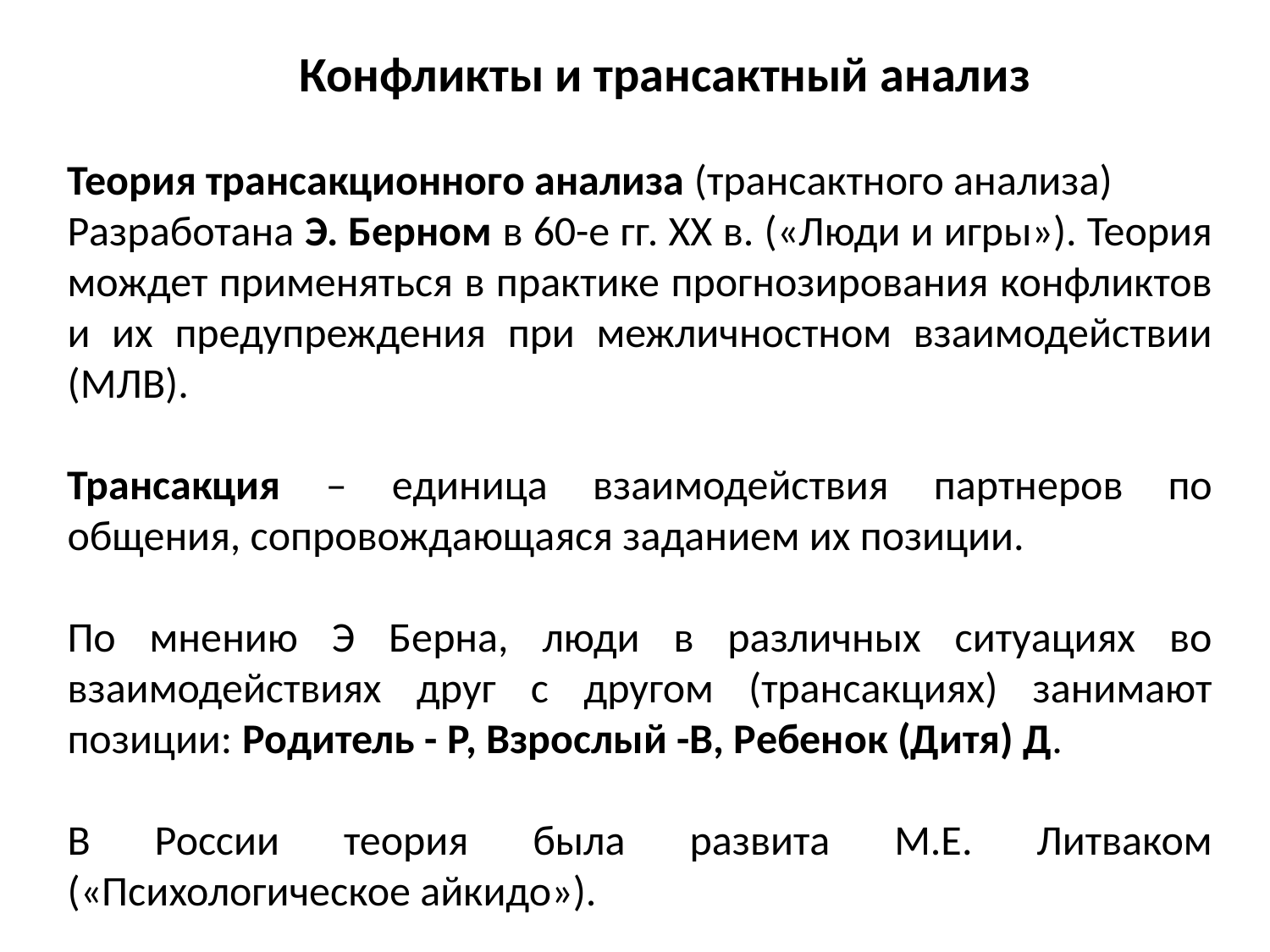

Конфликты и трансактный анализ
Теория трансакционного анализа (трансактного анализа)
Разработана Э. Берном в 60-е гг. XX в. («Люди и игры»). Теория мождет применяться в практике прогнозирования конфликтов и их предупреждения при межличностном взаимодействии (МЛВ).

Трансакция – единица взаимодействия партнеров по общения, сопровождающаяся заданием их позиции.

По мнению Э Берна, люди в различных ситуациях во взаимодействиях друг с другом (трансакциях) занимают позиции: Родитель - Р, Взрослый -В, Ребенок (Дитя) Д.

В России теория была развита М.Е. Литваком («Психологическое айкидо»).